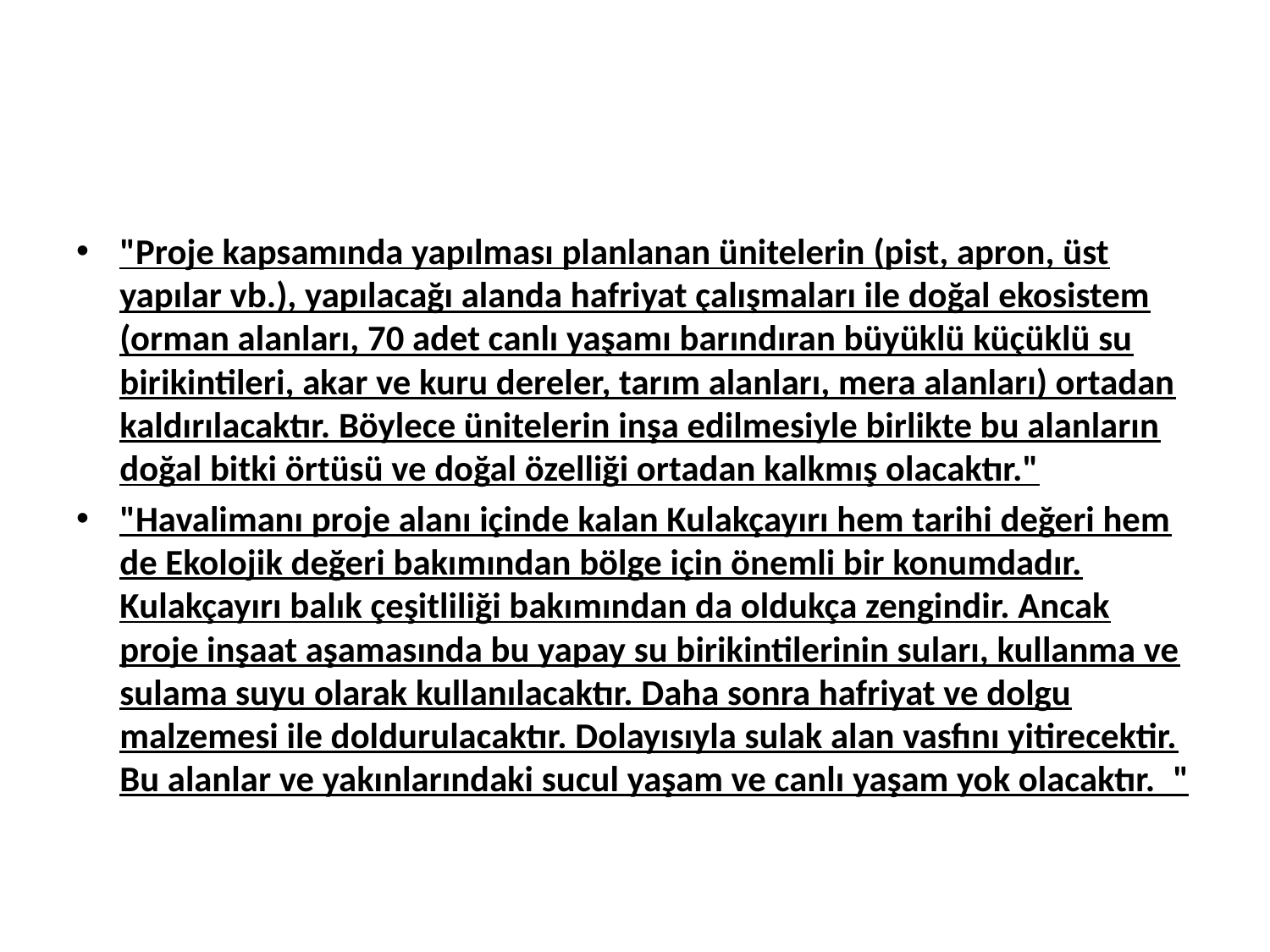

#
"Proje kapsamında yapılması planlanan ünitelerin (pist, apron, üst yapılar vb.), yapılacağı alanda hafriyat çalışmaları ile doğal ekosistem (orman alanları, 70 adet canlı yaşamı barındıran büyüklü küçüklü su birikintileri, akar ve kuru dereler, tarım alanları, mera alanları) ortadan kaldırılacaktır. Böylece ünitelerin inşa edilmesiyle birlikte bu alanların doğal bitki örtüsü ve doğal özelliği ortadan kalkmış olacaktır."
"Havalimanı proje alanı içinde kalan Kulakçayırı hem tarihi değeri hem de Ekolojik değeri bakımından bölge için önemli bir konumdadır. Kulakçayırı balık çeşitliliği bakımından da oldukça zengindir. Ancak proje inşaat aşamasında bu yapay su birikintilerinin suları, kullanma ve sulama suyu olarak kullanılacaktır. Daha sonra hafriyat ve dolgu malzemesi ile doldurulacaktır. Dolayısıyla sulak alan vasfını yitirecektir. Bu alanlar ve yakınlarındaki sucul yaşam ve canlı yaşam yok olacaktır.  "